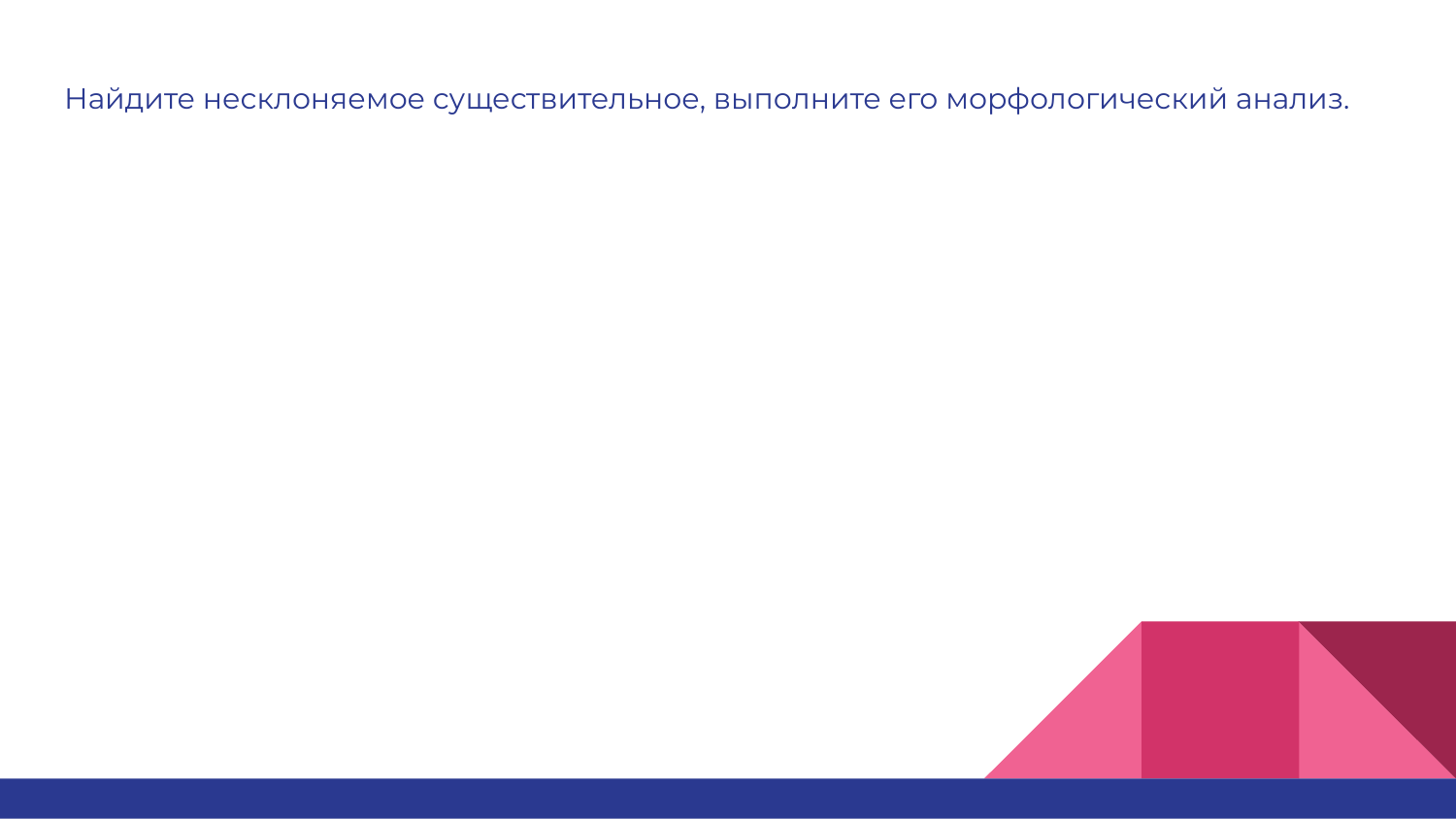

# Найдите несклоняемое существительное, выполните его морфологический анализ.